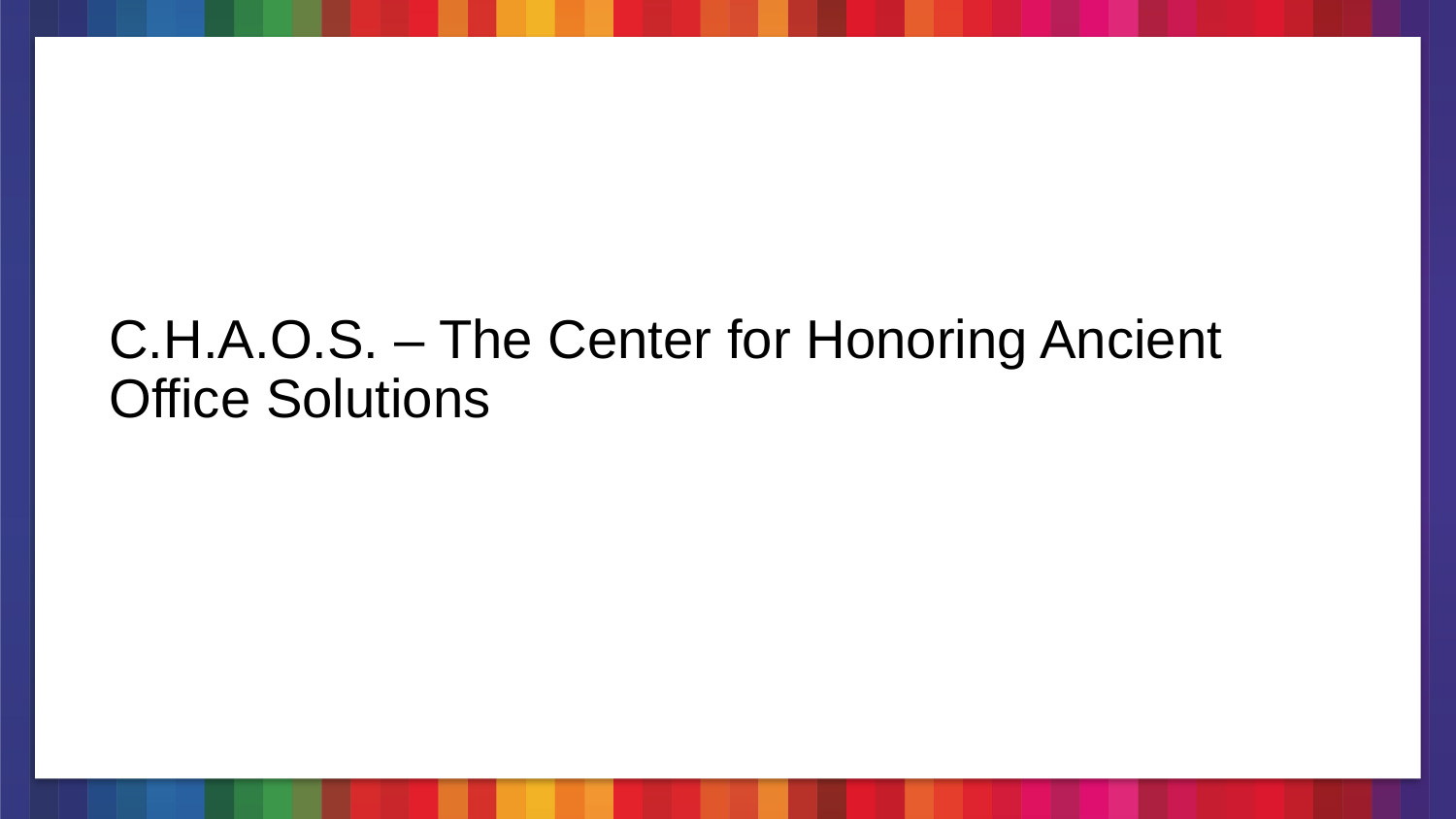

# C.H.A.O.S. – The Center for Honoring Ancient Office Solutions